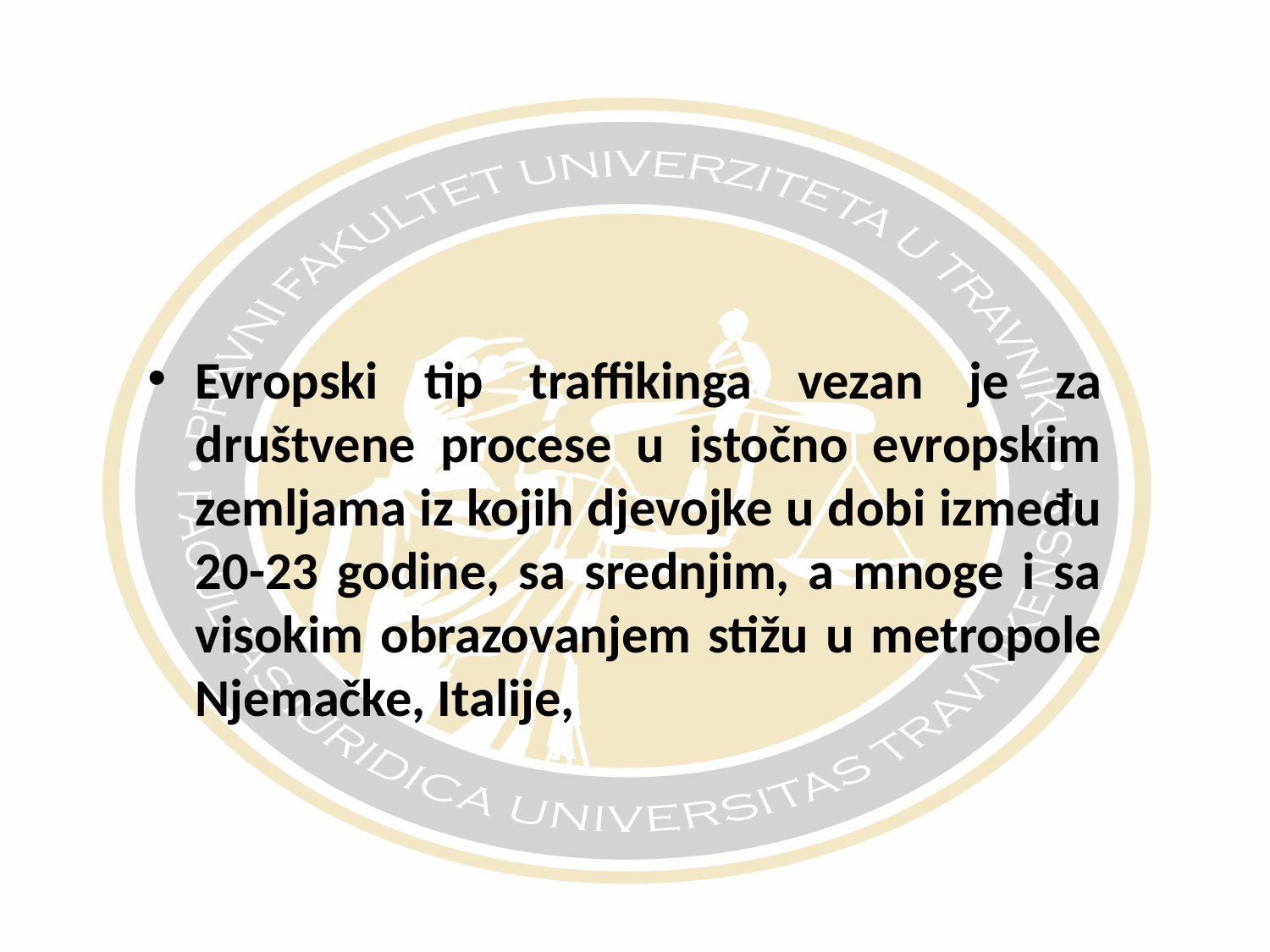

#
Evropski tip traffikinga vezan je za društvene procese u istočno evropskim zemljama iz kojih djevojke u dobi između 20-23 godine, sa srednjim, a mnoge i sa visokim obrazovanjem stižu u metropole Njemačke, Italije,